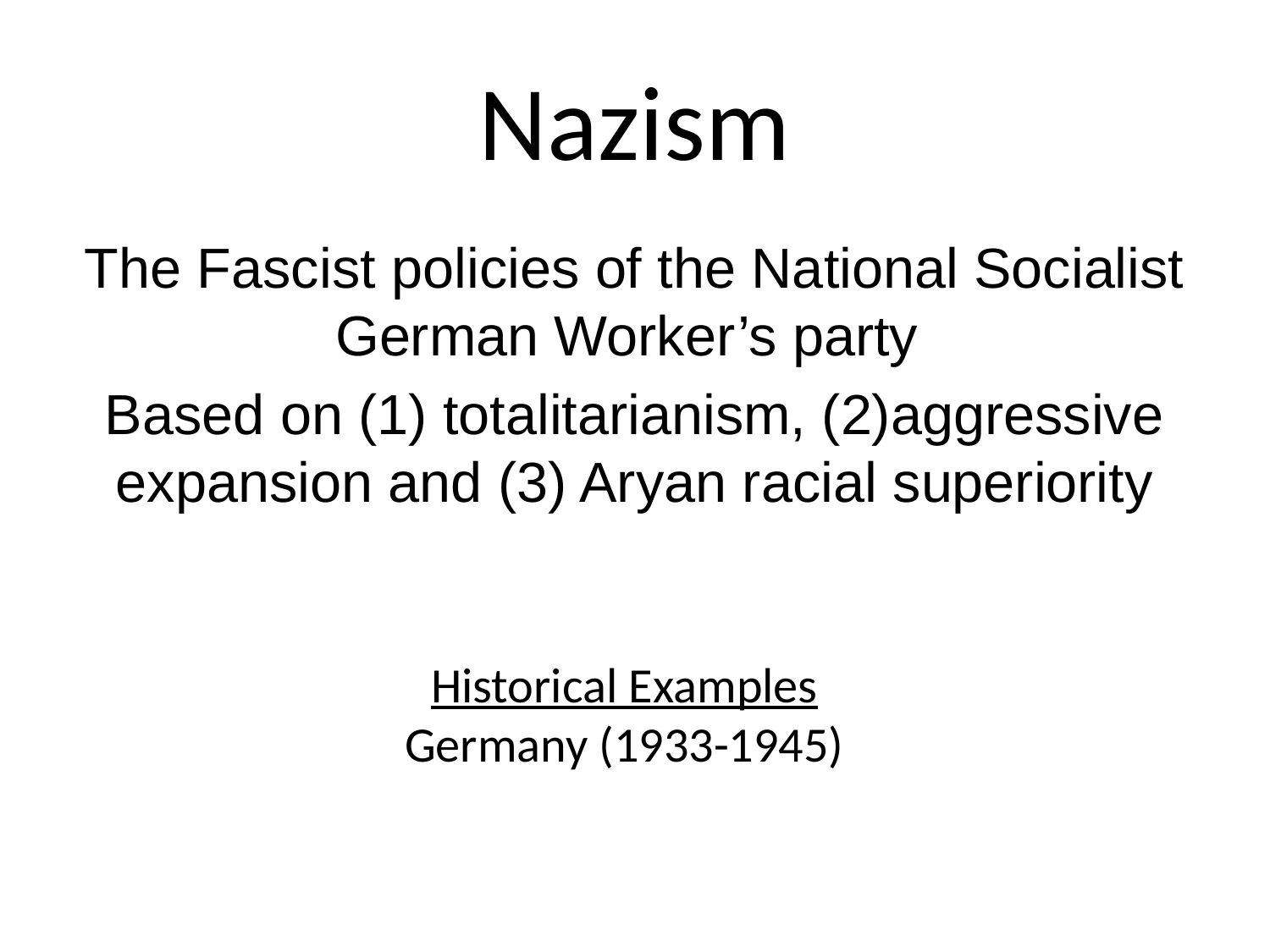

# Nazism
The Fascist policies of the National Socialist German Worker’s party
Based on (1) totalitarianism, (2)aggressive expansion and (3) Aryan racial superiority
Historical Examples
Germany (1933-1945)